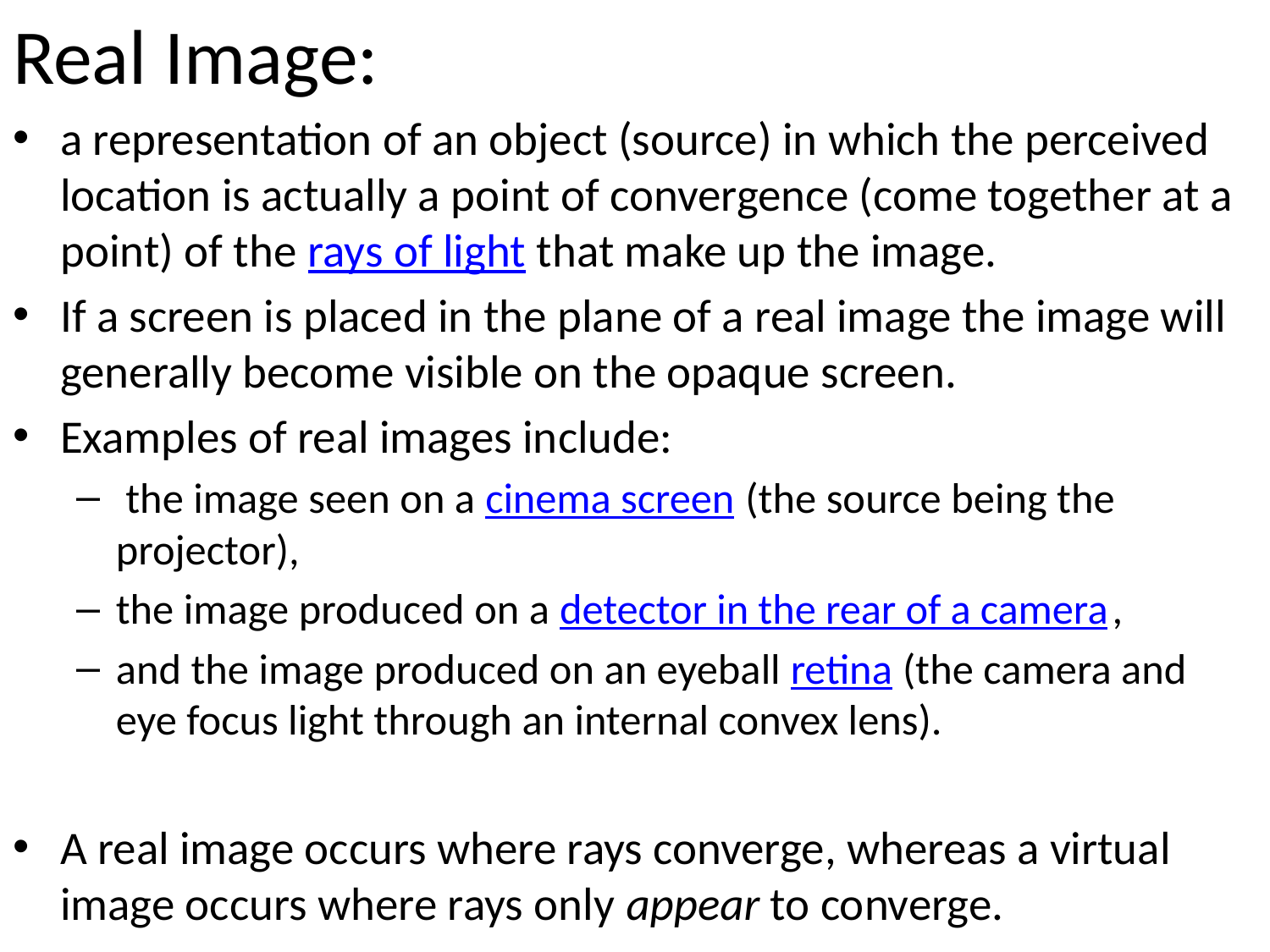

Real Image:
a representation of an object (source) in which the perceived location is actually a point of convergence (come together at a point) of the rays of light that make up the image.
If a screen is placed in the plane of a real image the image will generally become visible on the opaque screen.
Examples of real images include:
 the image seen on a cinema screen (the source being the projector),
the image produced on a detector in the rear of a camera,
and the image produced on an eyeball retina (the camera and eye focus light through an internal convex lens).

A real image occurs where rays converge, whereas a virtual image occurs where rays only appear to converge.